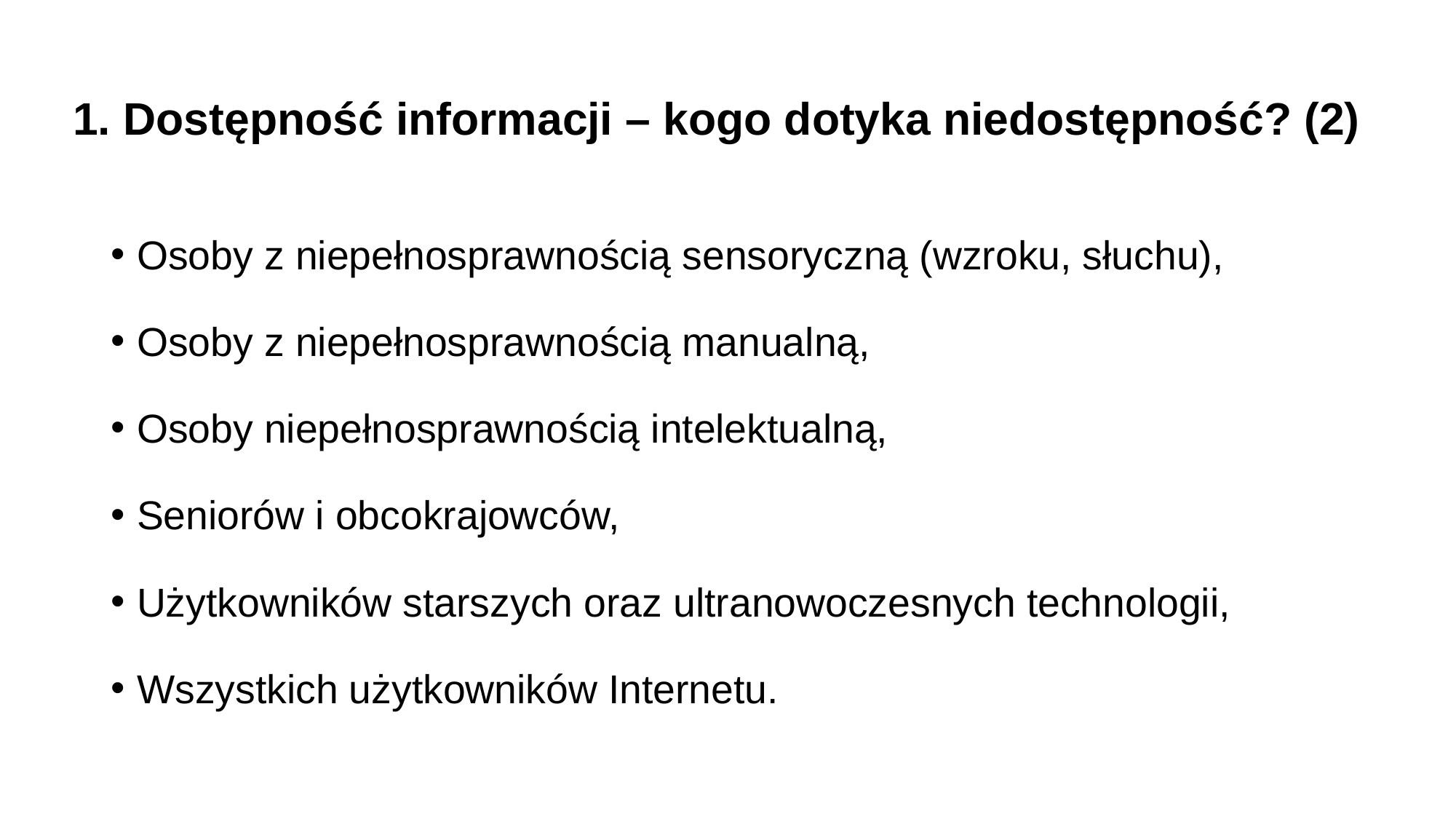

# 1. Dostępność informacji – kogo dotyka niedostępność? (2)
Osoby z niepełnosprawnością sensoryczną (wzroku, słuchu),
Osoby z niepełnosprawnością manualną,
Osoby niepełnosprawnością intelektualną,
Seniorów i obcokrajowców,
Użytkowników starszych oraz ultranowoczesnych technologii,
Wszystkich użytkowników Internetu.